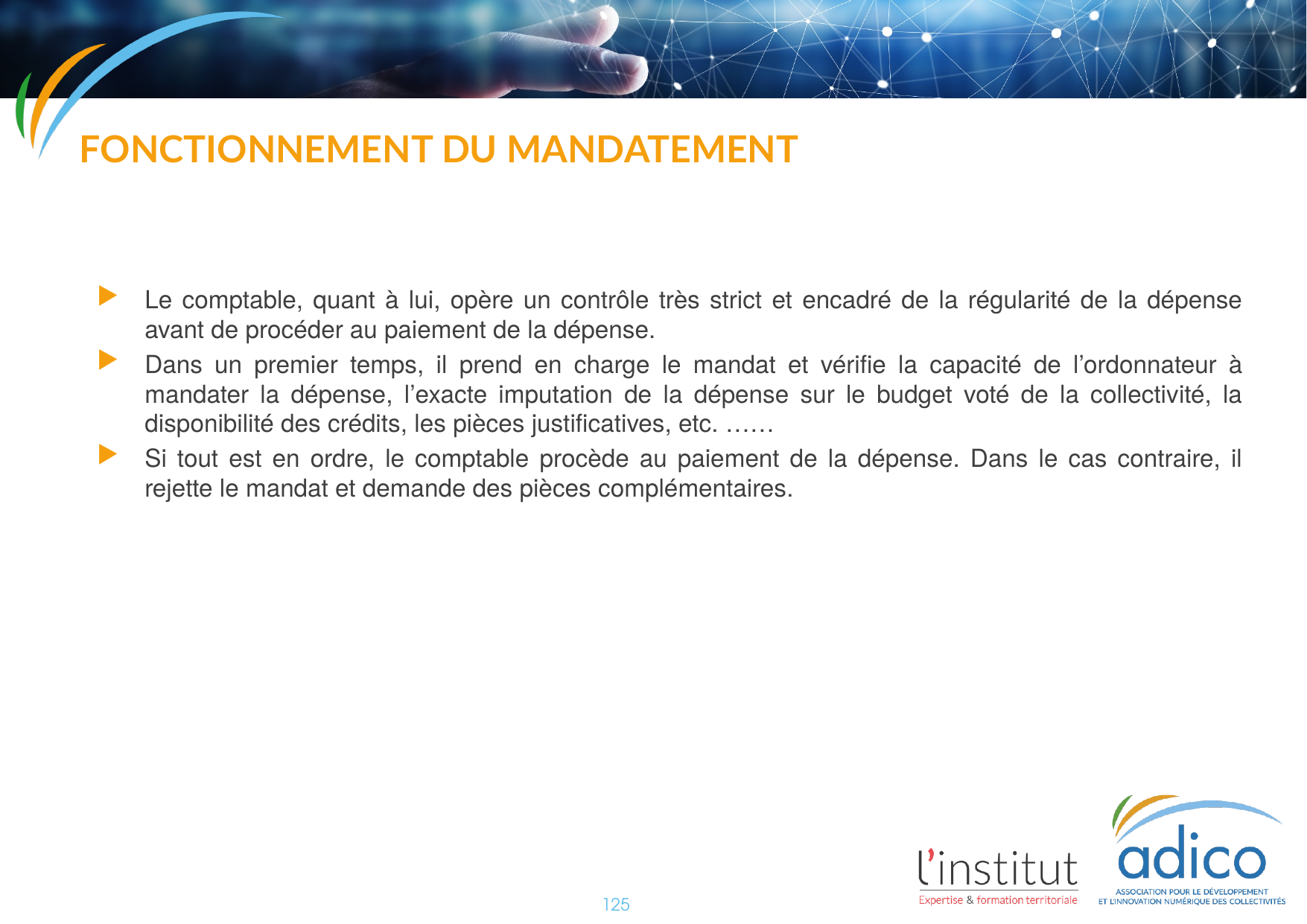

# Fonctionnement du mandatement
Le comptable, quant à lui, opère un contrôle très strict et encadré de la régularité de la dépense avant de procéder au paiement de la dépense.
Dans un premier temps, il prend en charge le mandat et vérifie la capacité de l’ordonnateur à mandater la dépense, l’exacte imputation de la dépense sur le budget voté de la collectivité, la disponibilité des crédits, les pièces justificatives, etc. ……
Si tout est en ordre, le comptable procède au paiement de la dépense. Dans le cas contraire, il rejette le mandat et demande des pièces complémentaires.